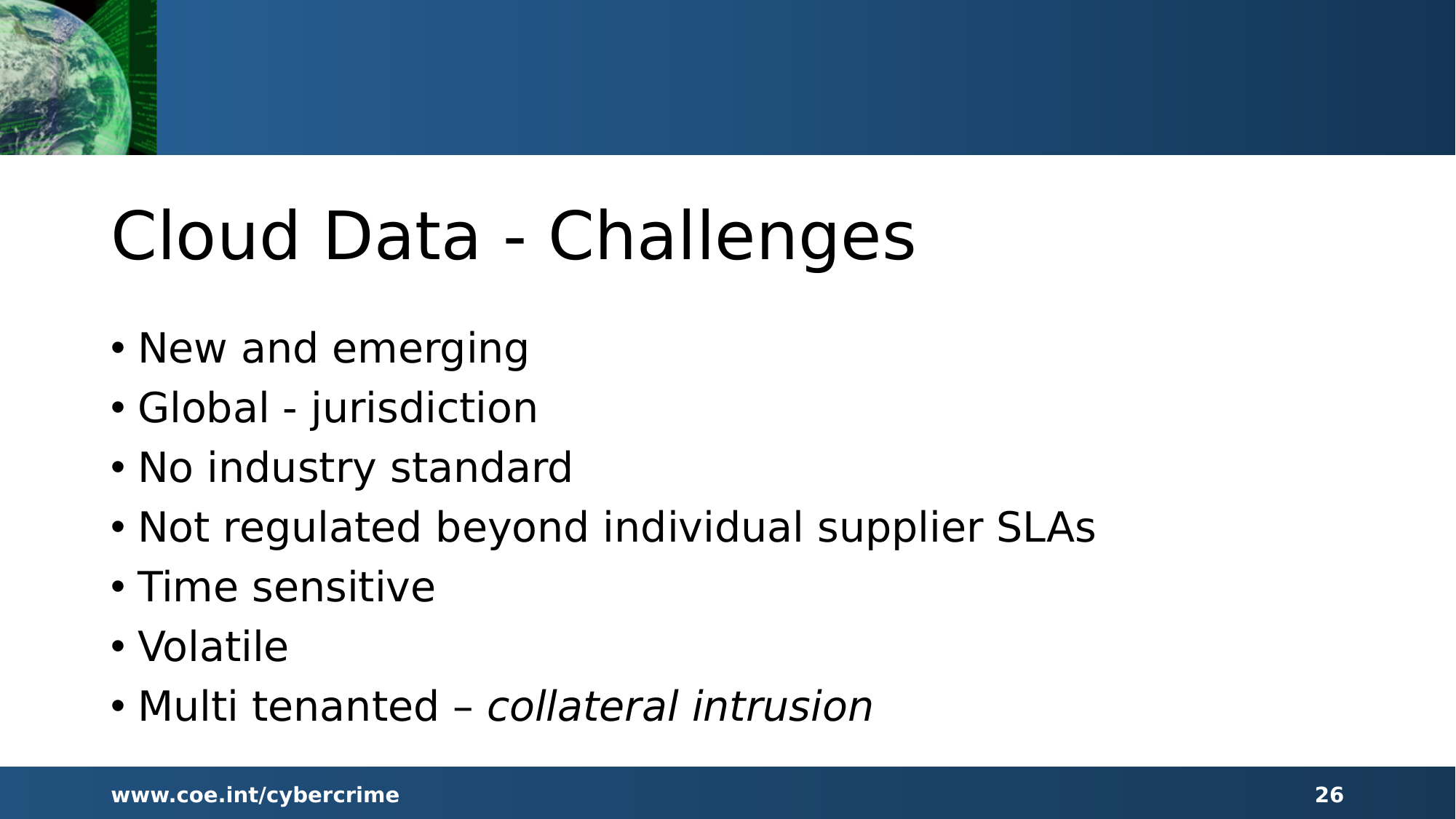

# Cloud Data - Challenges
New and emerging
Global - jurisdiction
No industry standard
Not regulated beyond individual supplier SLAs
Time sensitive
Volatile
Multi tenanted – collateral intrusion

www.coe.int/cybercrime
26